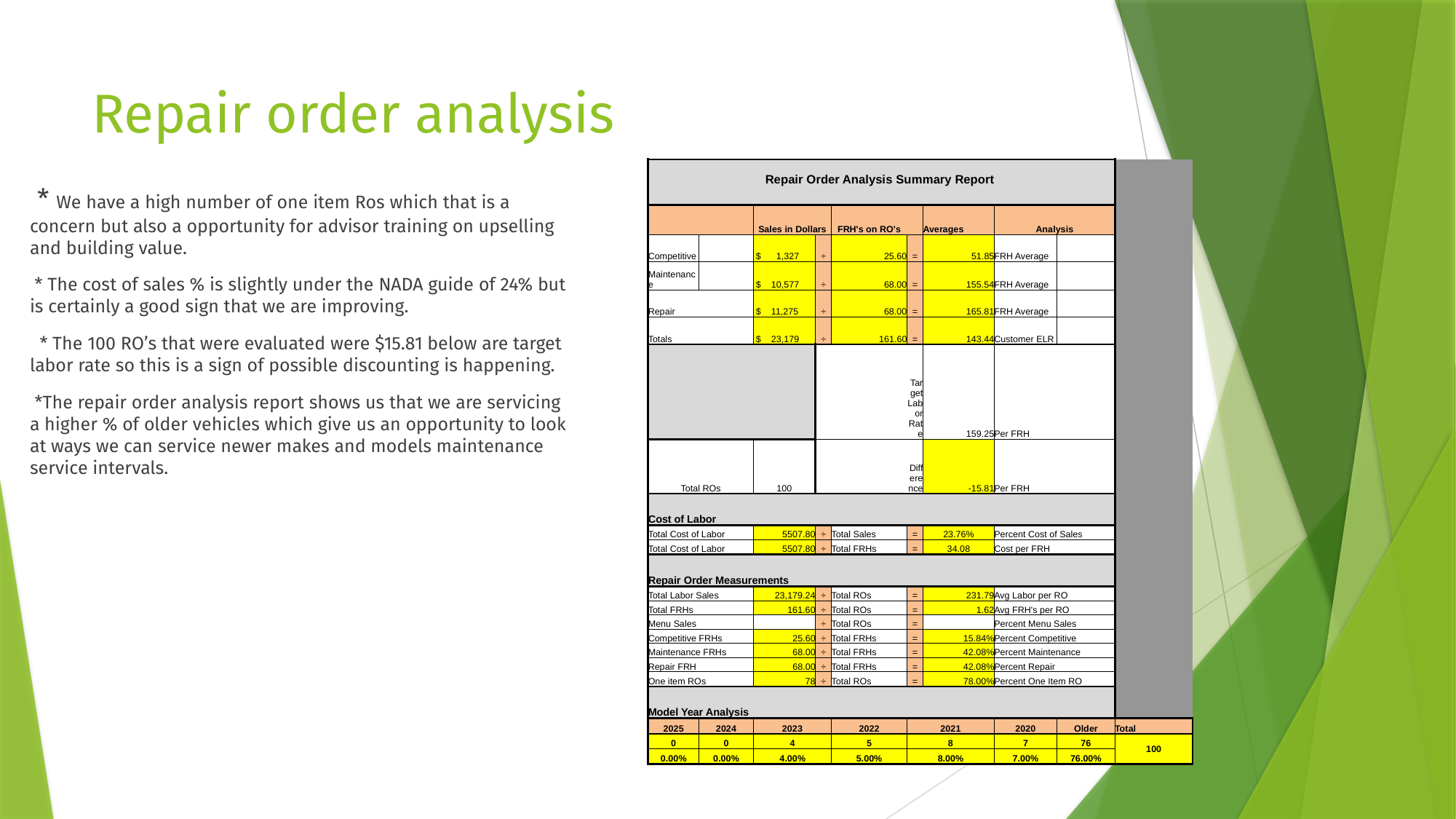

# Repair order analysis
| Repair Order Analysis Summary Report |  |  |  |  |  |  |  |  |  |
| --- | --- | --- | --- | --- | --- | --- | --- | --- | --- |
|  |  |  |  |  |  |  |  |  |  |
|  |  | Sales in Dollars |  | FRH's on RO's |  |  |  |  |  |
|  |  |  |  |  |  | Averages | Analysis |  |  |
| Competitive |  | $ 1,327 | ÷ | 25.60 | = | 51.85 | FRH Average |  |  |
| Maintenance |  | $ 10,577 | ÷ | 68.00 | = | 155.54 | FRH Average |  |  |
| Repair |  | $ 11,275 | ÷ | 68.00 | = | 165.81 | FRH Average |  |  |
| Totals |  | $ 23,179 | ÷ | 161.60 | = | 143.44 | Customer ELR |  |  |
|  |  |  |  |  | Target Labor Rate | 159.25 | Per FRH |  |  |
| Total ROs |  | 100 |  |  | Difference | -15.81 | Per FRH |  |  |
|  |  |  |  |  |  |  |  |  |  |
| Cost of Labor |  |  |  |  |  |  |  |  |  |
| Total Cost of Labor |  | 5507.80 | ÷ | Total Sales | = | 23.76% | Percent Cost of Sales |  |  |
| Total Cost of Labor |  | 5507.80 | ÷ | Total FRHs | = | 34.08 | Cost per FRH |  |  |
|  |  |  |  |  |  |  |  |  |  |
| Repair Order Measurements |  |  |  |  |  |  |  |  |  |
| Total Labor Sales |  | 23,179.24 | ÷ | Total ROs | = | 231.79 | Avg Labor per RO |  |  |
| Total FRHs |  | 161.60 | ÷ | Total ROs | = | 1.62 | Avg FRH's per RO |  |  |
| Menu Sales |  |  | ÷ | Total ROs | = |  | Percent Menu Sales |  |  |
| Competitive FRHs |  | 25.60 | ÷ | Total FRHs | = | 15.84% | Percent Competitive |  |  |
| Maintenance FRHs |  | 68.00 | ÷ | Total FRHs | = | 42.08% | Percent Maintenance |  |  |
| Repair FRH |  | 68.00 | ÷ | Total FRHs | = | 42.08% | Percent Repair |  |  |
| One item ROs |  | 78 | ÷ | Total ROs | = | 78.00% | Percent One Item RO |  |  |
|  |  |  |  |  |  |  |  |  |  |
| Model Year Analysis |  |  |  |  |  |  |  |  |  |
| 2025 | 2024 | 2023 |  | 2022 | 2021 |  | 2020 | Older | Total |
| 0 | 0 | 4 |  | 5 | 8 |  | 7 | 76 | 100 |
| 0.00% | 0.00% | 4.00% |  | 5.00% | 8.00% |  | 7.00% | 76.00% |  |
 * We have a high number of one item Ros which that is a concern but also a opportunity for advisor training on upselling and building value.
 * The cost of sales % is slightly under the NADA guide of 24% but is certainly a good sign that we are improving.
  * The 100 RO’s that were evaluated were $15.81 below are target labor rate so this is a sign of possible discounting is happening.
 *The repair order analysis report shows us that we are servicing a higher % of older vehicles which give us an opportunity to look at ways we can service newer makes and models maintenance service intervals.